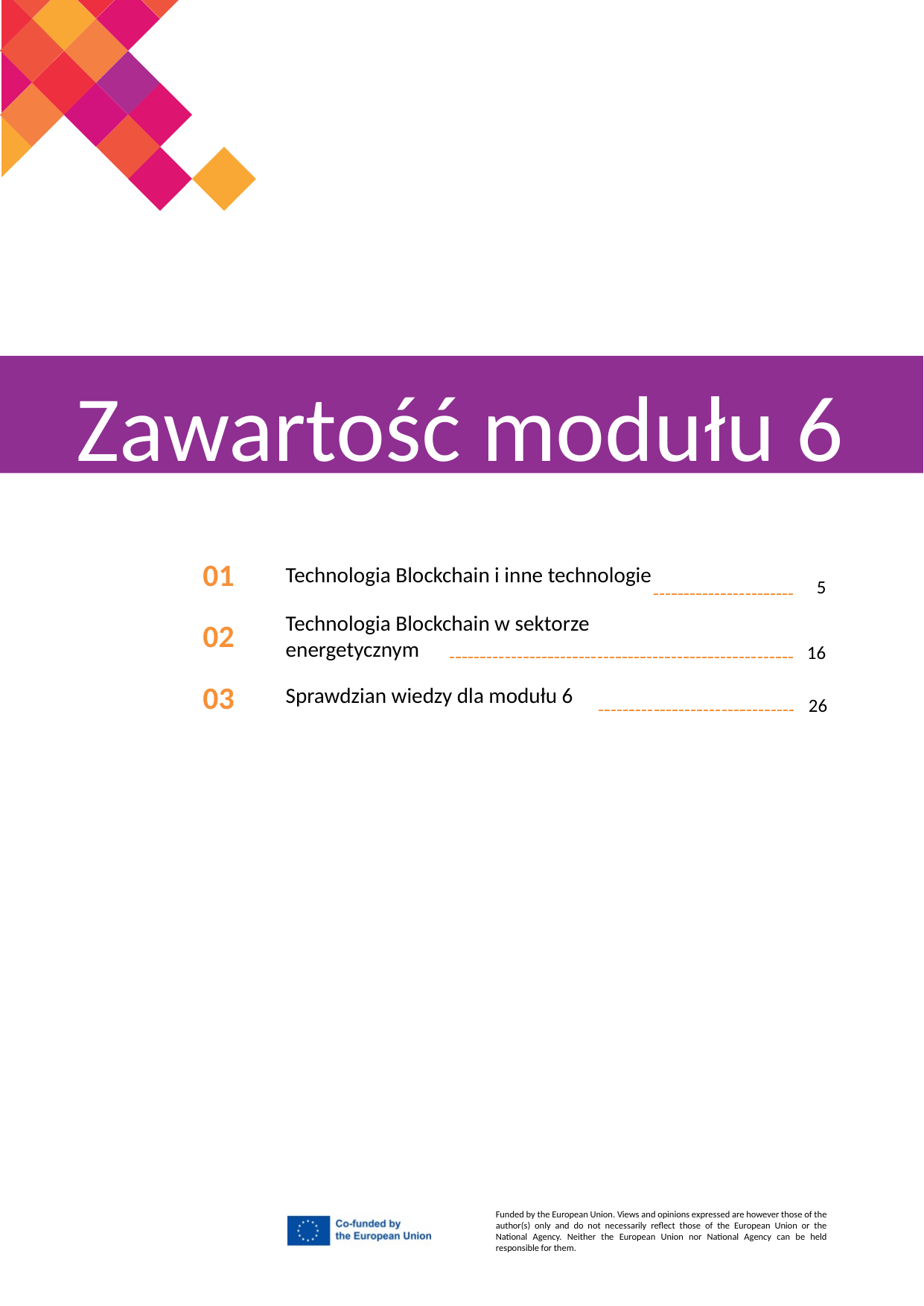

Zawartość modułu 6
01
Technologia Blockchain i inne technologie
5
Technologia Blockchain w sektorze energetycznym
02
16
Sprawdzian wiedzy dla modułu 6
03
26